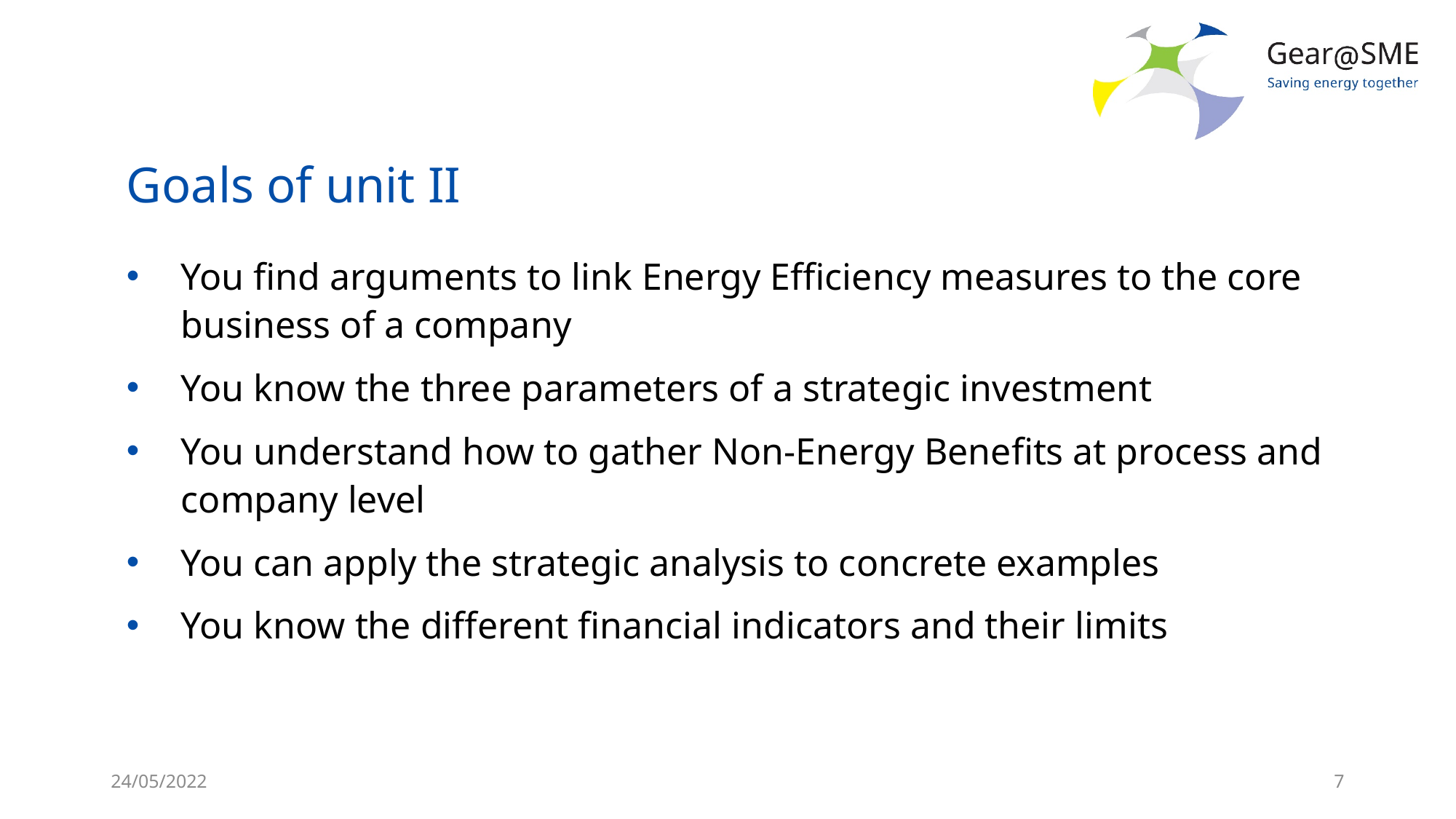

# Goals of unit II
You find arguments to link Energy Efficiency measures to the core business of a company
You know the three parameters of a strategic investment
You understand how to gather Non-Energy Benefits at process and company level
You can apply the strategic analysis to concrete examples
You know the different financial indicators and their limits

24/05/2022
7